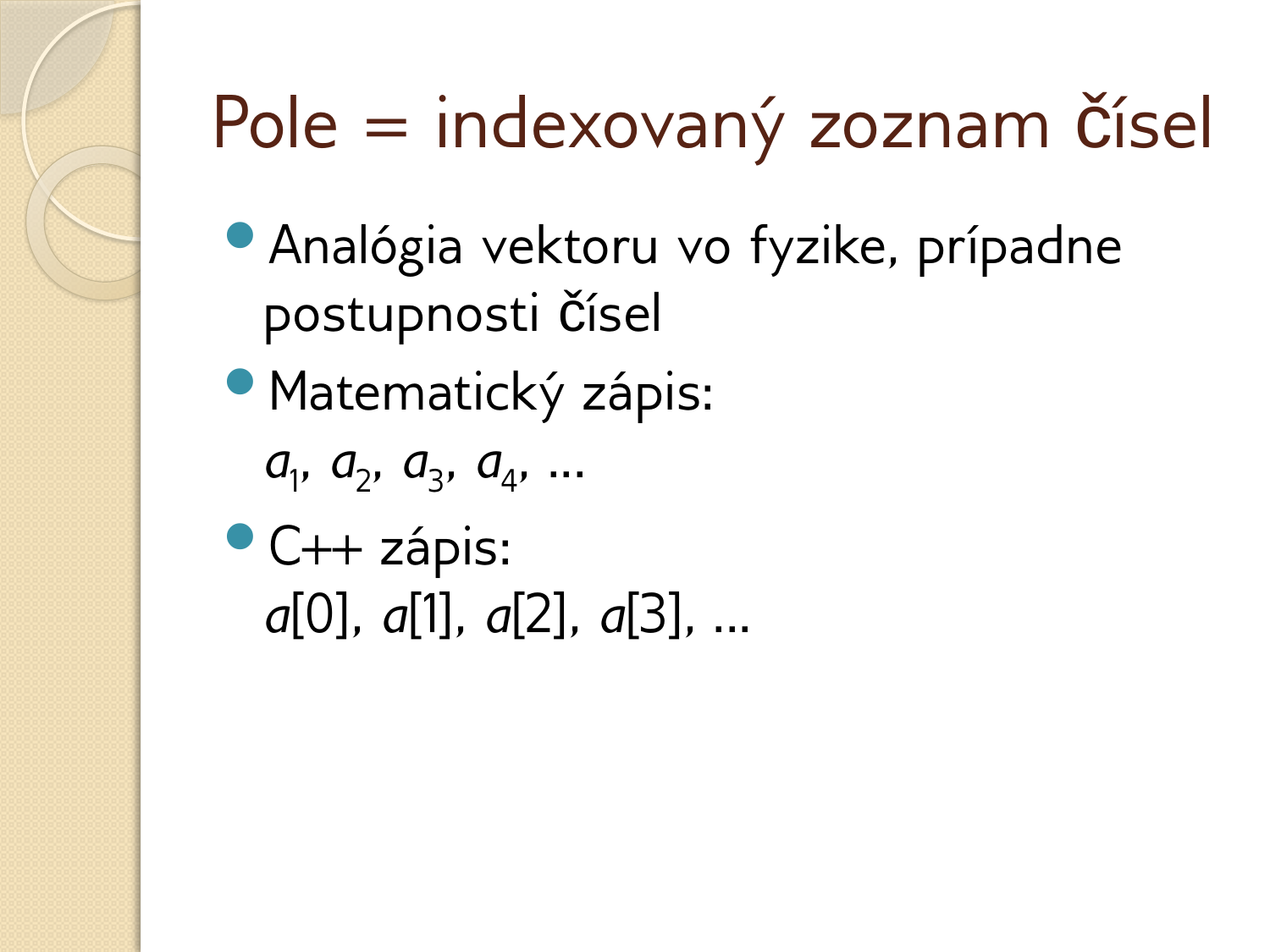

# Pole = indexovaný zoznam čísel
Analógia vektoru vo fyzike, prípadne postupnosti čísel
Matematický zápis:
a1, a2, a3, a4, ...
C++ zápis:
a[0], a[1], a[2], a[3], ...